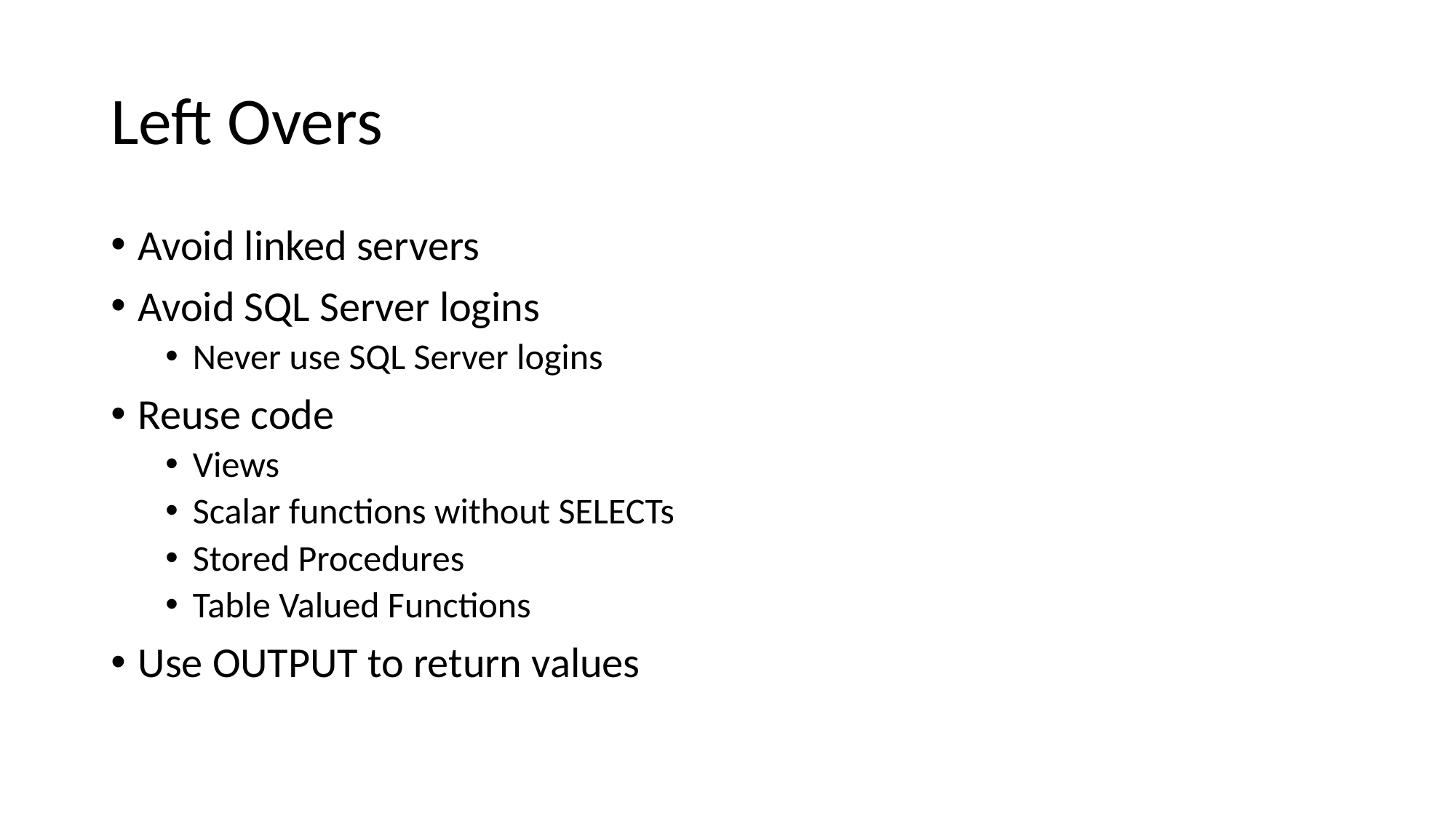

# Left Overs
Avoid linked servers
Avoid SQL Server logins
Never use SQL Server logins
Reuse code
Views
Scalar functions without SELECTs
Stored Procedures
Table Valued Functions
Use OUTPUT to return values